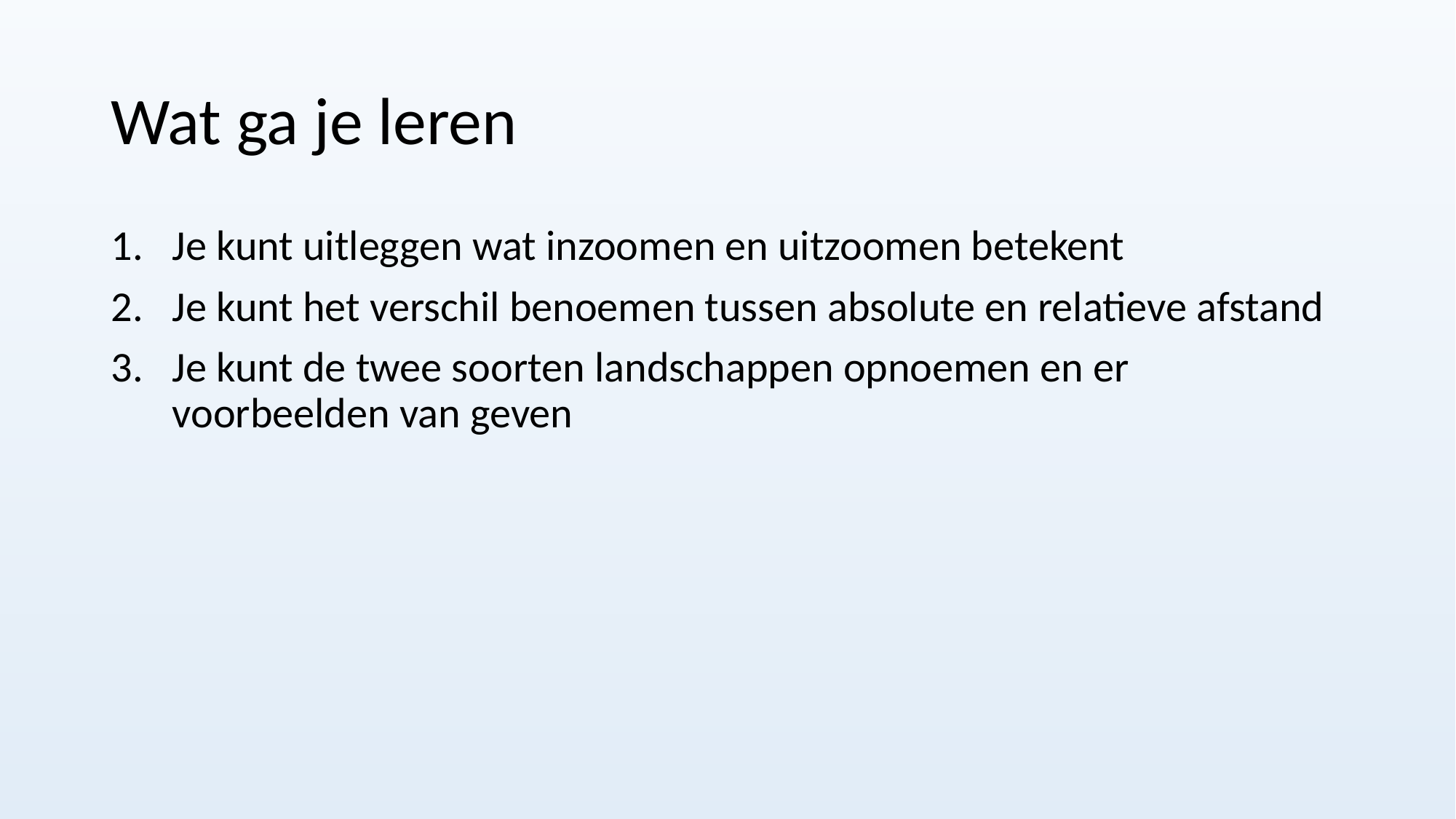

# Wat ga je leren
Je kunt uitleggen wat inzoomen en uitzoomen betekent
Je kunt het verschil benoemen tussen absolute en relatieve afstand
Je kunt de twee soorten landschappen opnoemen en er voorbeelden van geven